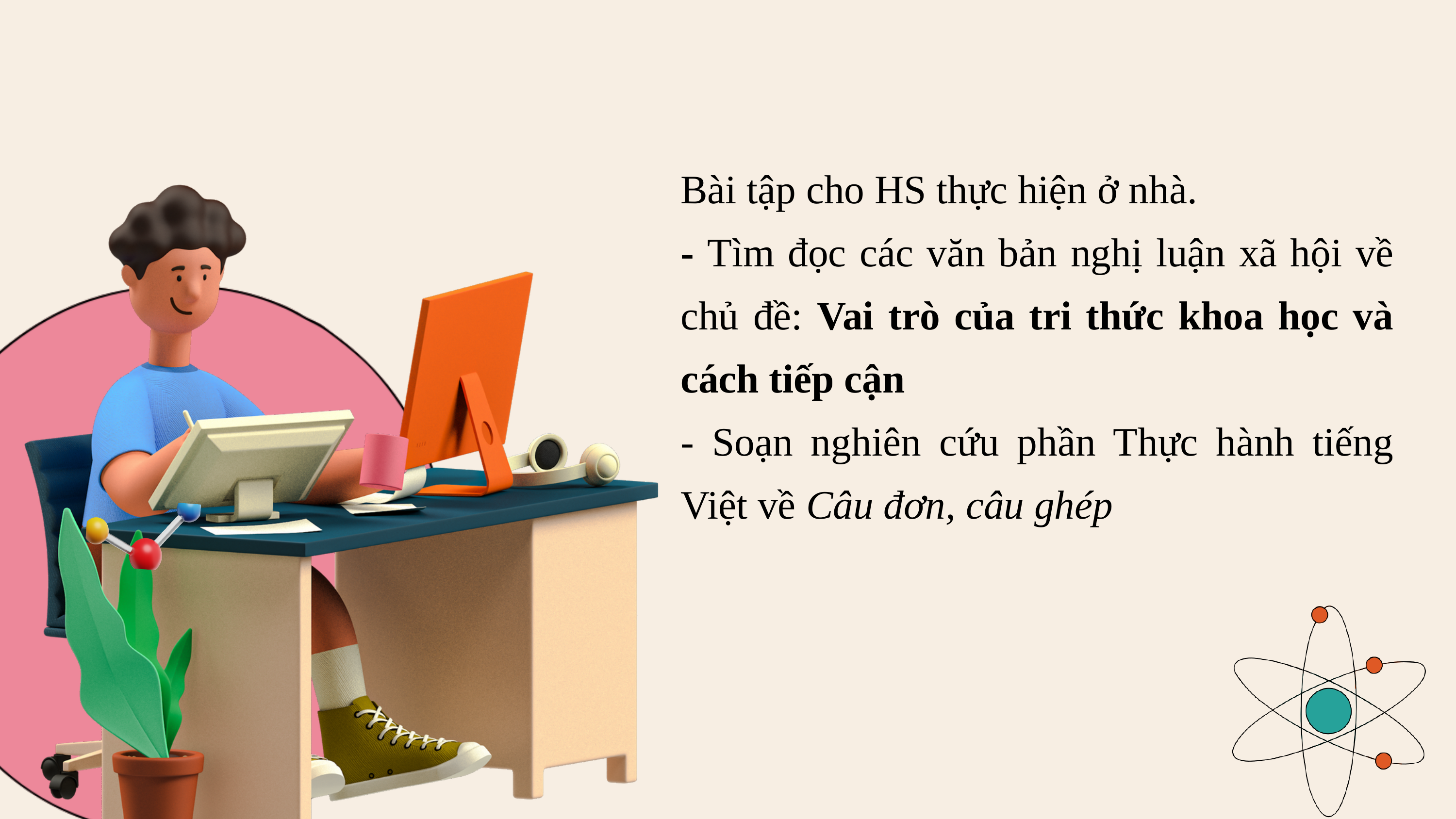

Bài tập cho HS thực hiện ở nhà.
- Tìm đọc các văn bản nghị luận xã hội về chủ đề: Vai trò của tri thức khoa học và cách tiếp cận
- Soạn nghiên cứu phần Thực hành tiếng Việt về Câu đơn, câu ghép